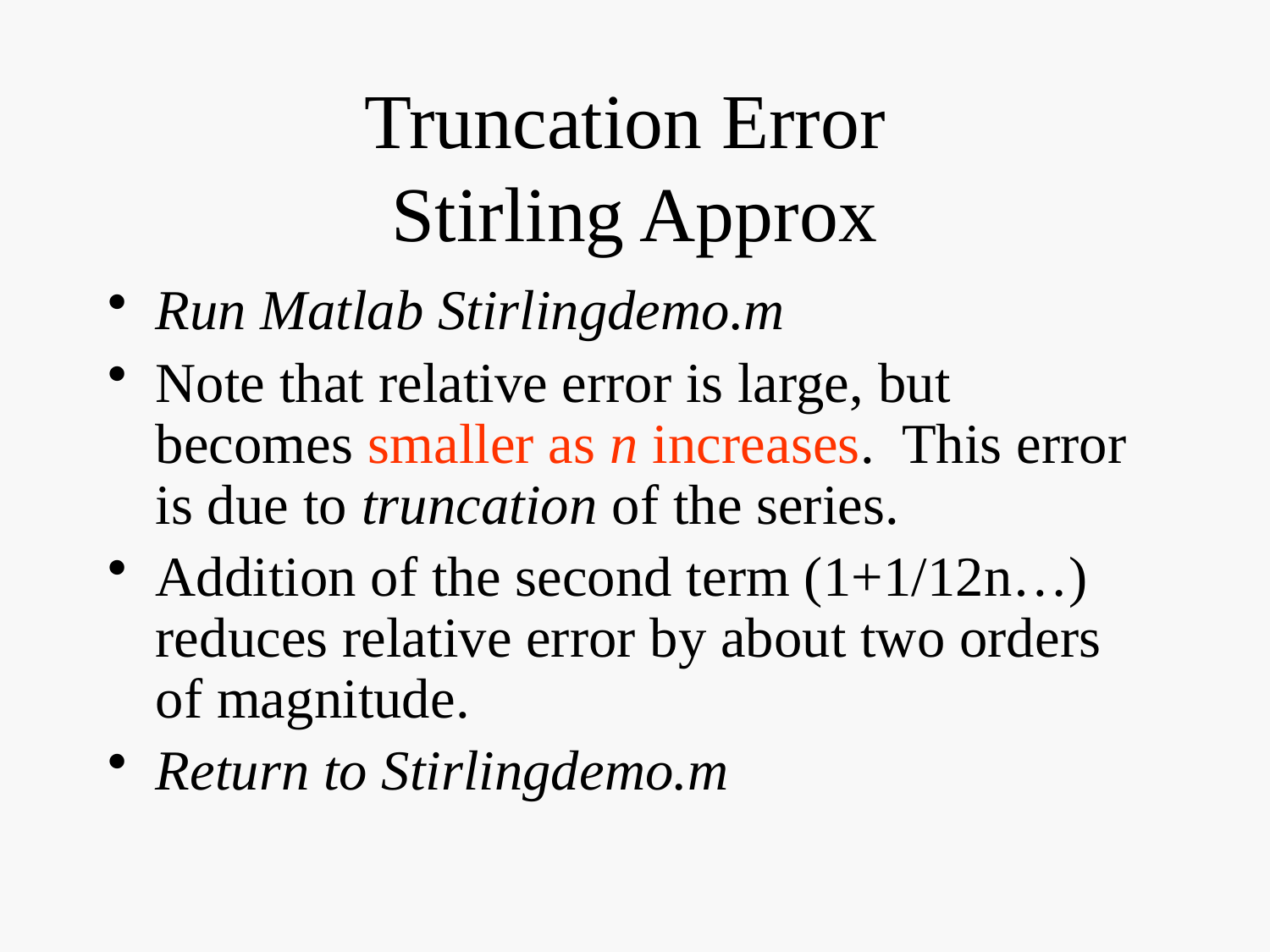

# Truncation Error Stirling Approx
Run Matlab Stirlingdemo.m
Note that relative error is large, but becomes smaller as n increases.  This error is due to truncation of the series.
Addition of the second term (1+1/12n…) reduces relative error by about two orders of magnitude.
Return to Stirlingdemo.m